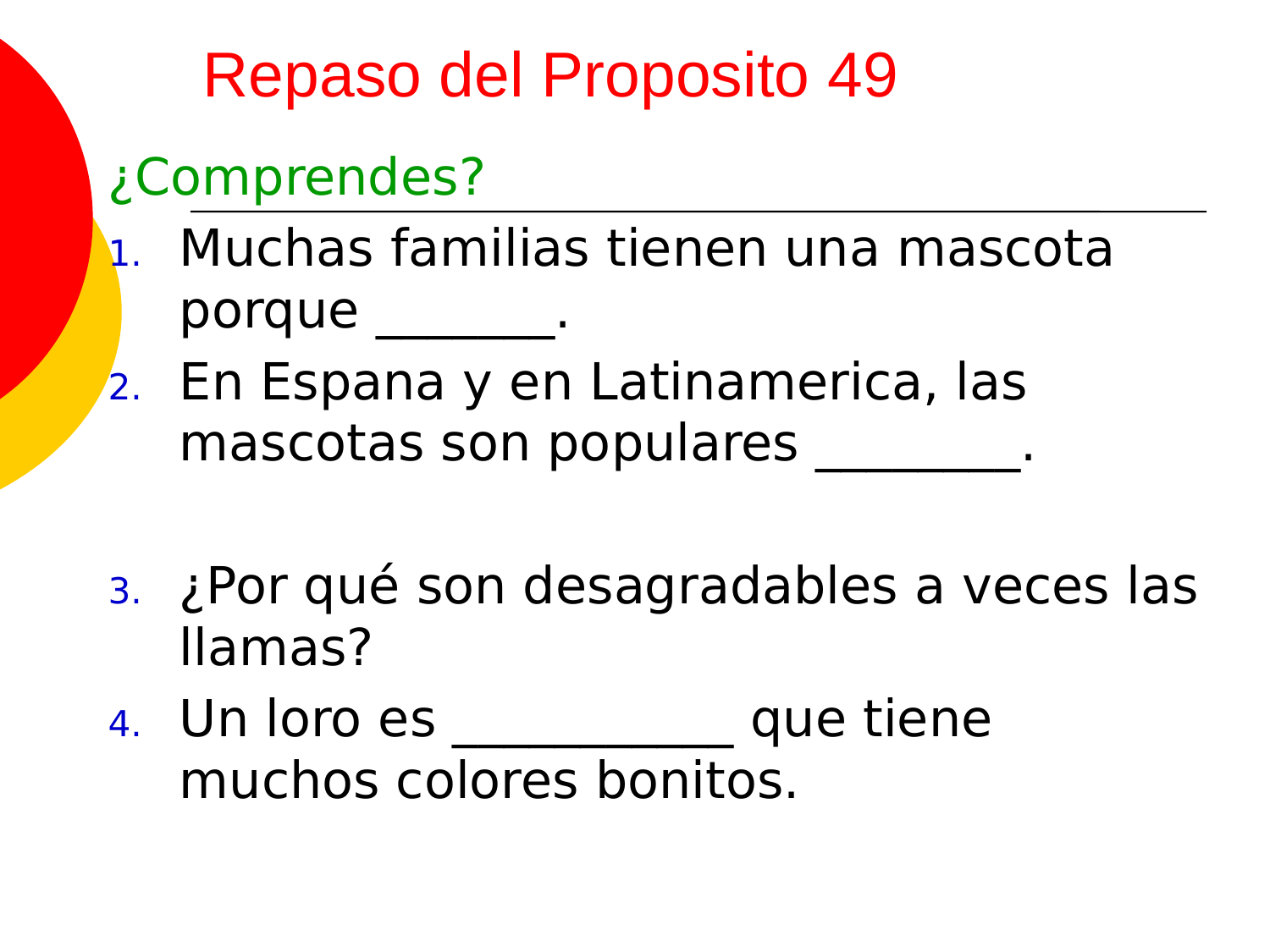

# Repaso del Proposito 49
¿Comprendes?
Muchas familias tienen una mascota porque _______.
En Espana y en Latinamerica, las mascotas son populares ________.

¿Por qué son desagradables a veces las llamas?
Un loro es ___________ que tiene muchos colores bonitos.